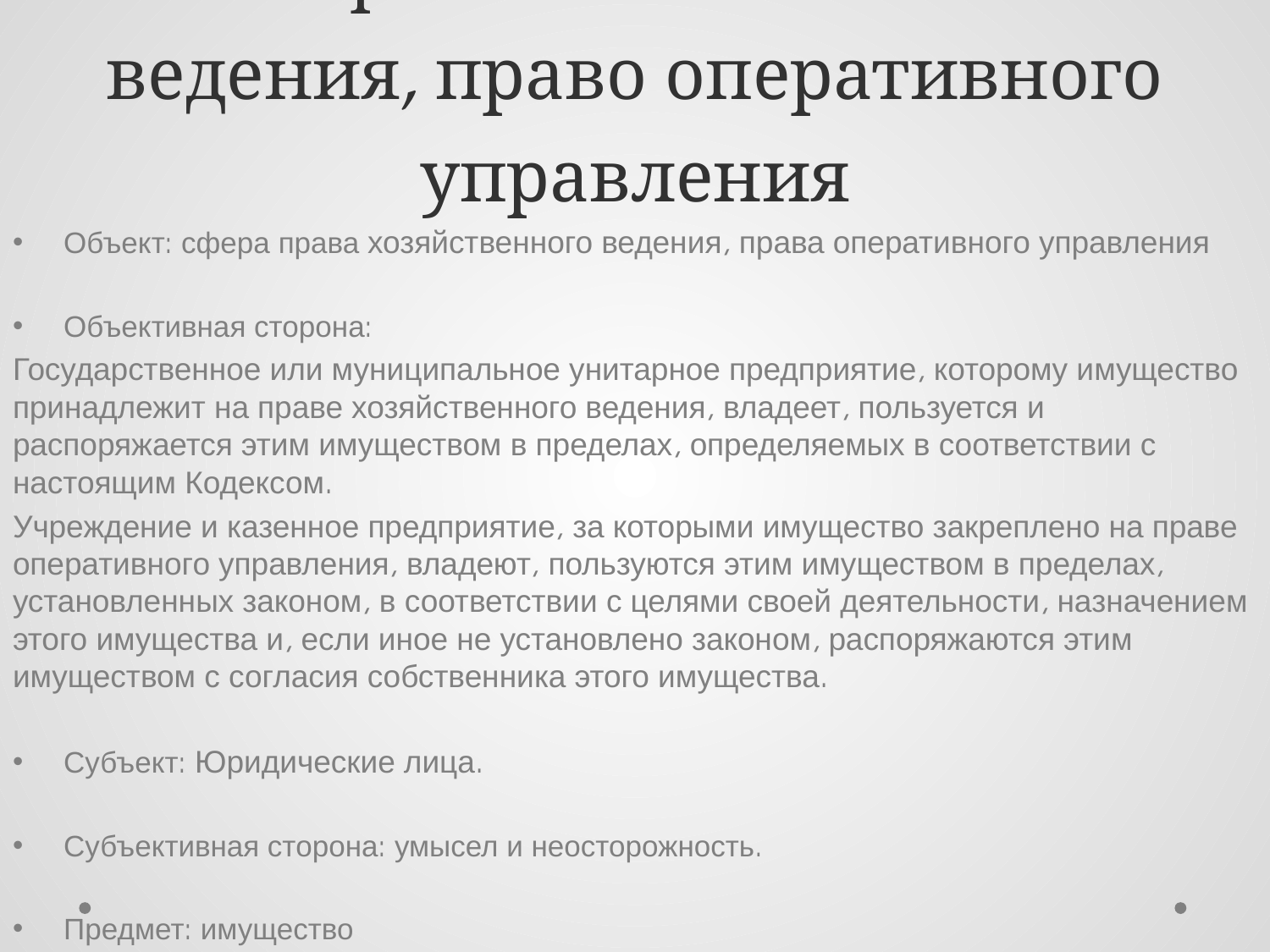

# 22.  Право хозяйственного ведения, право оперативного управления
Объект: сфера права хозяйственного ведения, права оперативного управления

Объективная сторона:
Государственное или муниципальное унитарное предприятие, которому имущество принадлежит на праве хозяйственного ведения, владеет, пользуется и распоряжается этим имуществом в пределах, определяемых в соответствии с настоящим Кодексом.
Учреждение и казенное предприятие, за которыми имущество закреплено на праве оперативного управления, владеют, пользуются этим имуществом в пределах, установленных законом, в соответствии с целями своей деятельности, назначением этого имущества и, если иное не установлено законом, распоряжаются этим имуществом с согласия собственника этого имущества.

Субъект: Юридические лица.

Субъективная сторона: умысел и неосторожность.

Предмет: имущество